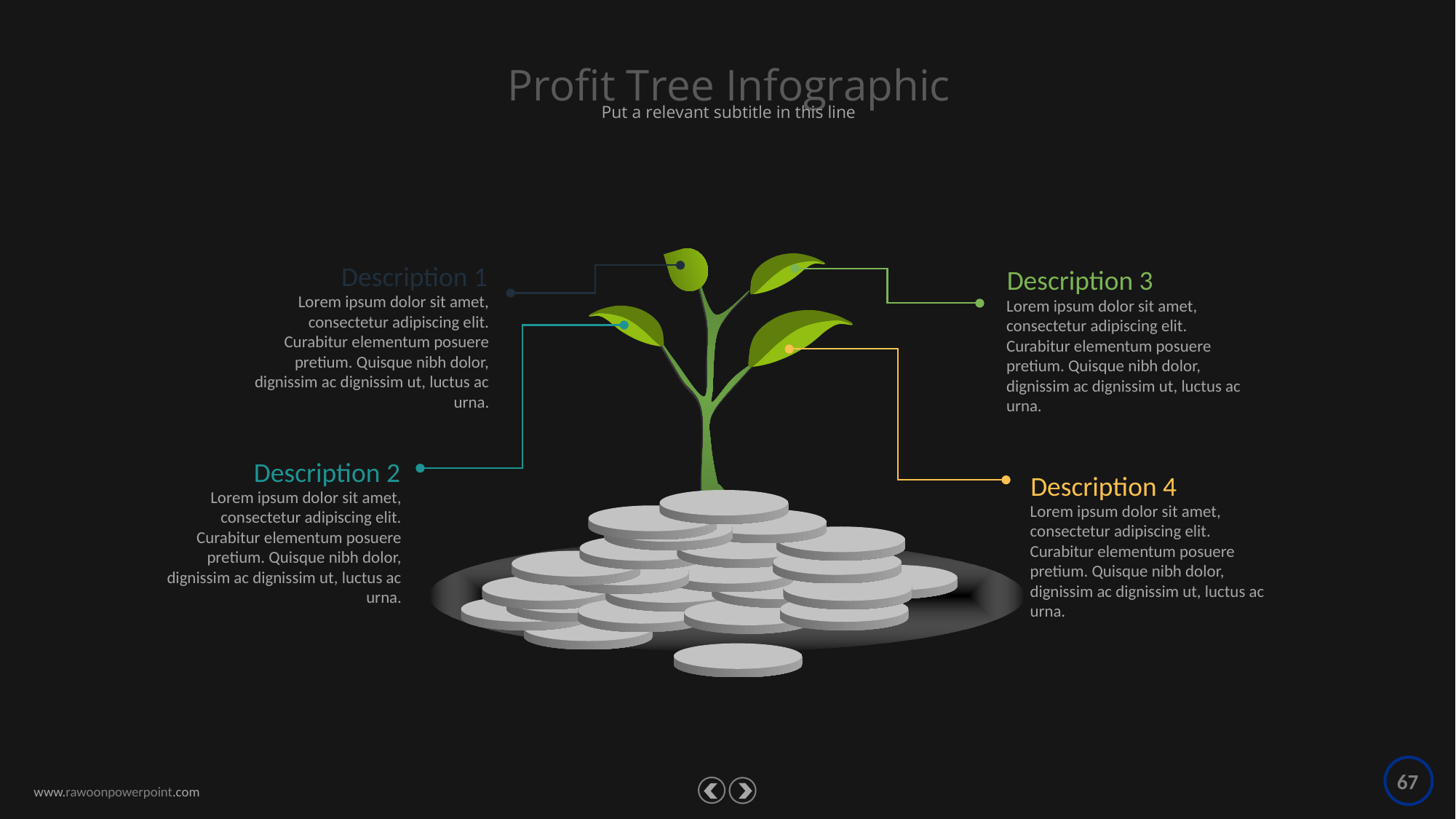

Profit Tree Infographic
Put a relevant subtitle in this line

Description 1
Lorem ipsum dolor sit amet, consectetur adipiscing elit. Curabitur elementum posuere pretium. Quisque nibh dolor, dignissim ac dignissim ut, luctus ac urna.
Description 3
Lorem ipsum dolor sit amet, consectetur adipiscing elit. Curabitur elementum posuere pretium. Quisque nibh dolor, dignissim ac dignissim ut, luctus ac urna.
Description 2
Lorem ipsum dolor sit amet, consectetur adipiscing elit. Curabitur elementum posuere pretium. Quisque nibh dolor, dignissim ac dignissim ut, luctus ac urna.
Description 4
Lorem ipsum dolor sit amet, consectetur adipiscing elit. Curabitur elementum posuere pretium. Quisque nibh dolor, dignissim ac dignissim ut, luctus ac urna.
67